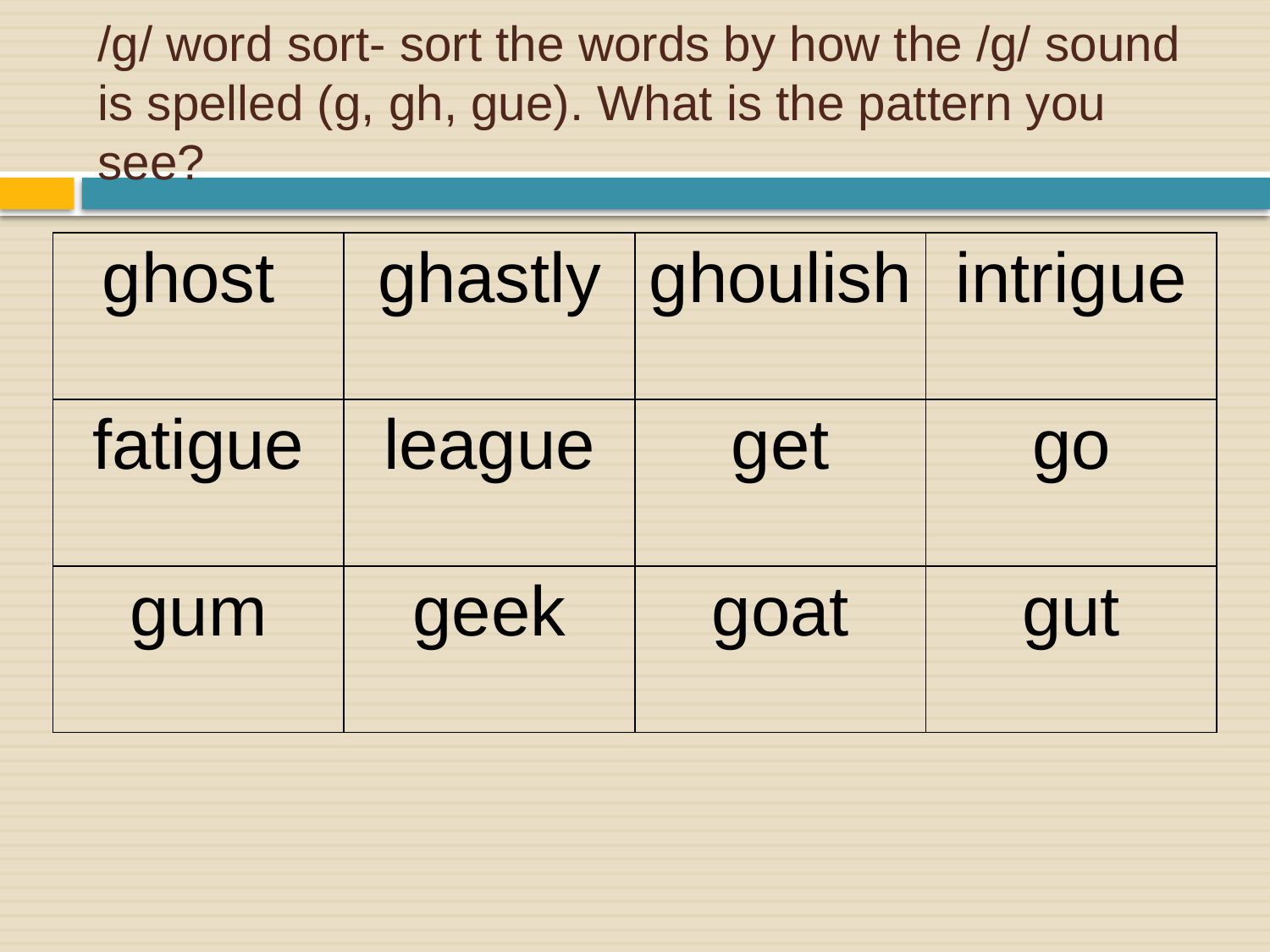

# /g/ word sort- sort the words by how the /g/ sound is spelled (g, gh, gue). What is the pattern you see?
| ghost | ghastly | ghoulish | intrigue |
| --- | --- | --- | --- |
| fatigue | league | get | go |
| gum | geek | goat | gut |